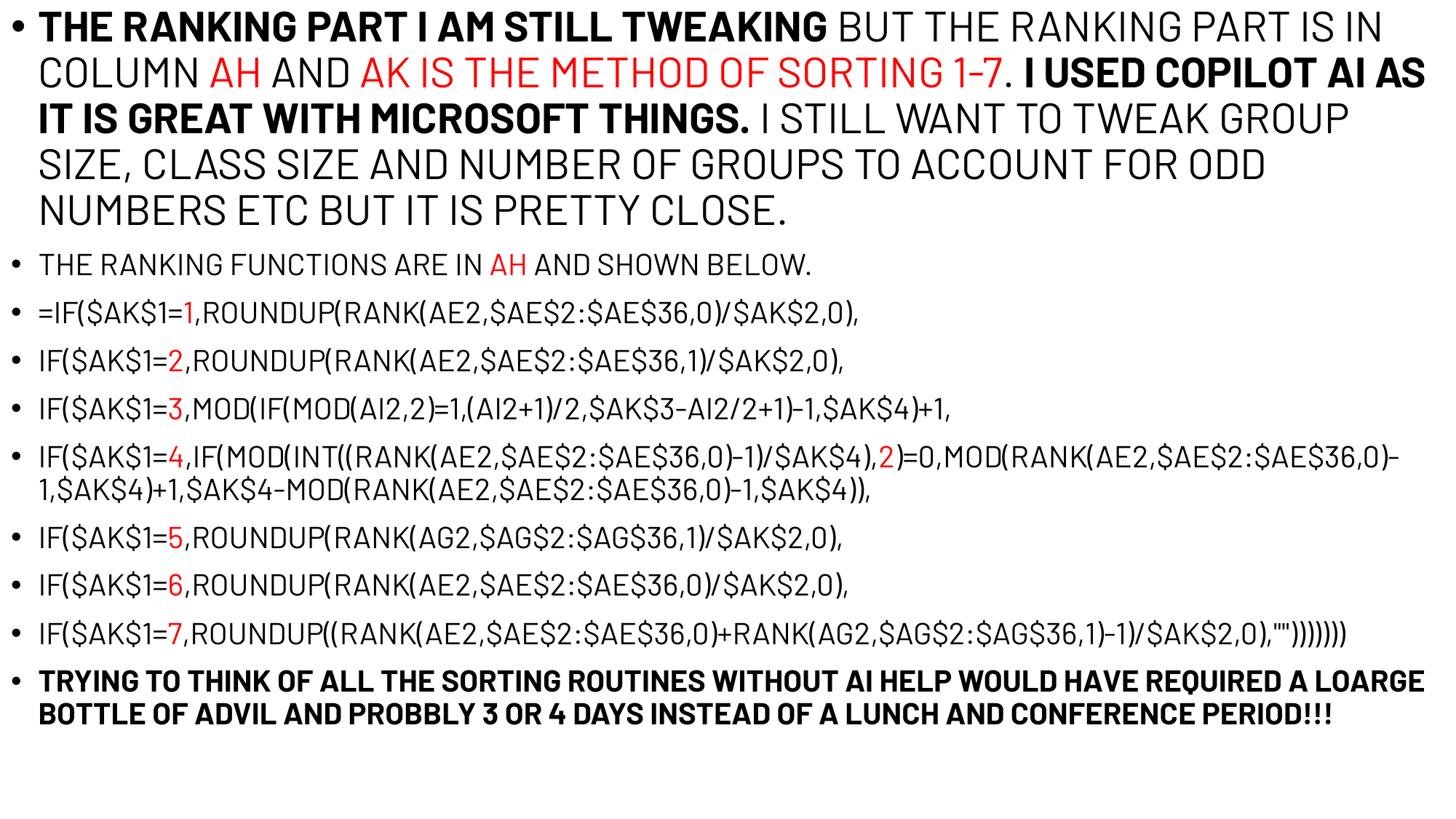

THE RANKING PART I AM STILL TWEAKING BUT THE RANKING PART IS IN COLUMN AH AND AK IS THE METHOD OF SORTING 1-7. I USED COPILOT AI AS IT IS GREAT WITH MICROSOFT THINGS. I STILL WANT TO TWEAK GROUP SIZE, CLASS SIZE AND NUMBER OF GROUPS TO ACCOUNT FOR ODD NUMBERS ETC BUT IT IS PRETTY CLOSE.
THE RANKING FUNCTIONS ARE IN AH AND SHOWN BELOW.
=IF($AK$1=1,ROUNDUP(RANK(AE2,$AE$2:$AE$36,0)/$AK$2,0),
IF($AK$1=2,ROUNDUP(RANK(AE2,$AE$2:$AE$36,1)/$AK$2,0),
IF($AK$1=3,MOD(IF(MOD(AI2,2)=1,(AI2+1)/2,$AK$3-AI2/2+1)-1,$AK$4)+1,
IF($AK$1=4,IF(MOD(INT((RANK(AE2,$AE$2:$AE$36,0)-1)/$AK$4),2)=0,MOD(RANK(AE2,$AE$2:$AE$36,0)-1,$AK$4)+1,$AK$4-MOD(RANK(AE2,$AE$2:$AE$36,0)-1,$AK$4)),
IF($AK$1=5,ROUNDUP(RANK(AG2,$AG$2:$AG$36,1)/$AK$2,0),
IF($AK$1=6,ROUNDUP(RANK(AE2,$AE$2:$AE$36,0)/$AK$2,0),
IF($AK$1=7,ROUNDUP((RANK(AE2,$AE$2:$AE$36,0)+RANK(AG2,$AG$2:$AG$36,1)-1)/$AK$2,0),"")))))))
TRYING TO THINK OF ALL THE SORTING ROUTINES WITHOUT AI HELP WOULD HAVE REQUIRED A LOARGE BOTTLE OF ADVIL AND PROBBLY 3 OR 4 DAYS INSTEAD OF A LUNCH AND CONFERENCE PERIOD!!!